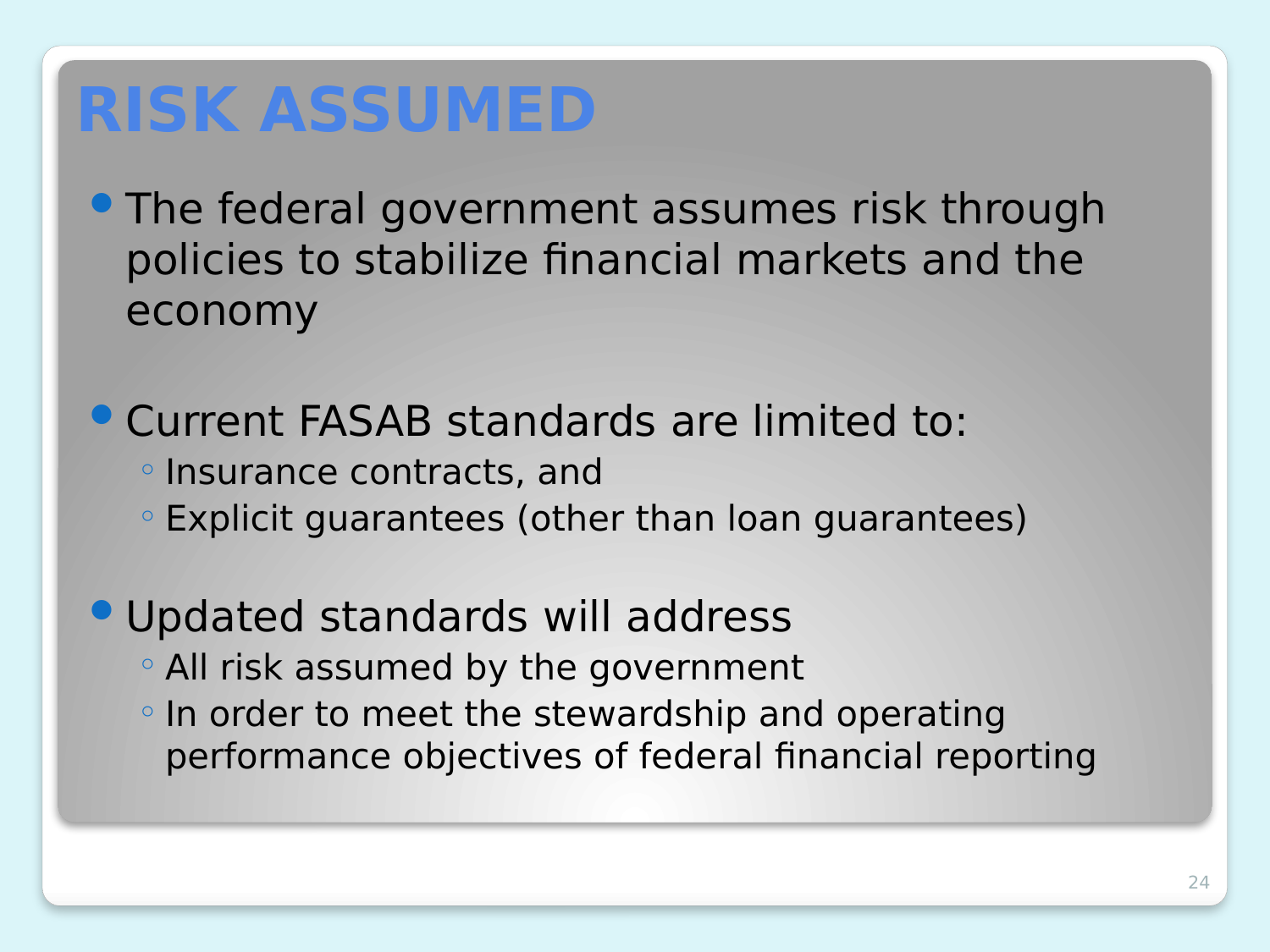

# RISK ASSUMED
The federal government assumes risk through policies to stabilize financial markets and the economy

Current FASAB standards are limited to:
Insurance contracts, and
Explicit guarantees (other than loan guarantees)

Updated standards will address
All risk assumed by the government
In order to meet the stewardship and operating performance objectives of federal financial reporting
24